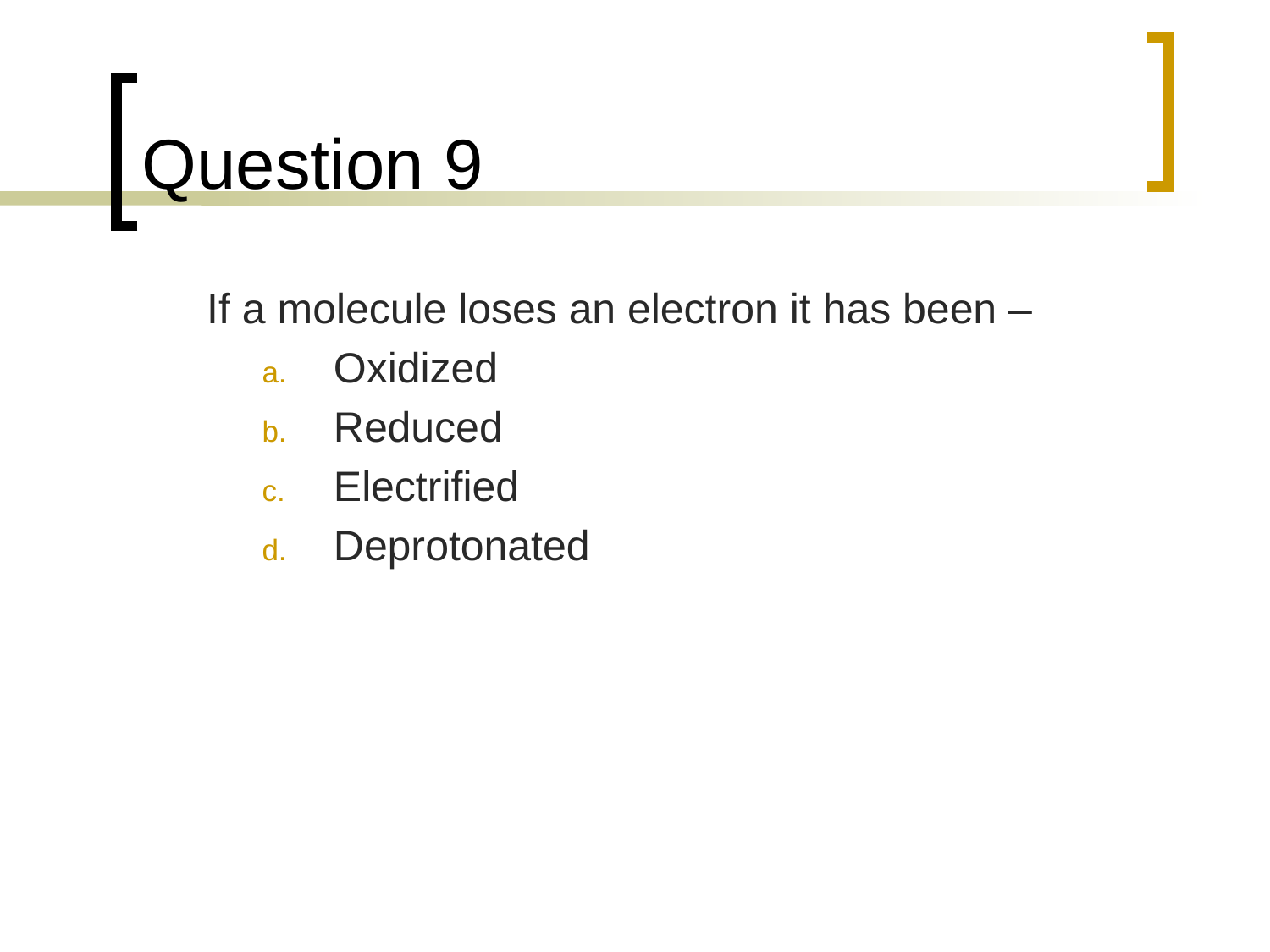

# Question 9
	If a molecule loses an electron it has been –
Oxidized
Reduced
Electrified
Deprotonated